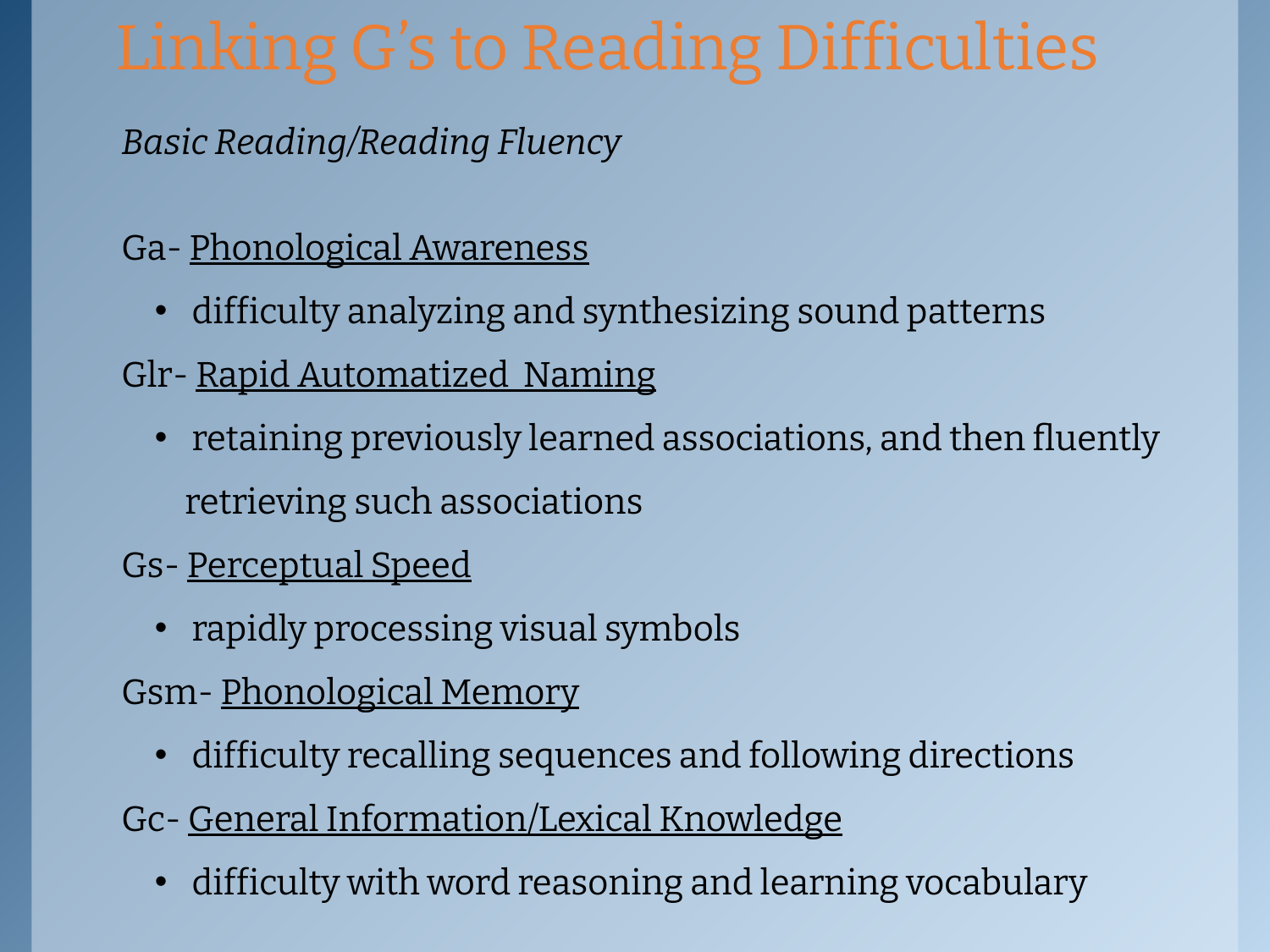

Linking G’s to Reading Difficulties

Basic Reading/Reading Fluency

Ga- Phonological Awareness
 difficulty analyzing and synthesizing sound patterns
Glr- Rapid Automatized  Naming
 retaining previously learned associations, and then fluently 	retrieving such associations
Gs- Perceptual Speed
 rapidly processing visual symbols
Gsm- Phonological Memory
 difficulty recalling sequences and following directions
Gc- General Information/Lexical Knowledge
 difficulty with word reasoning and learning vocabulary